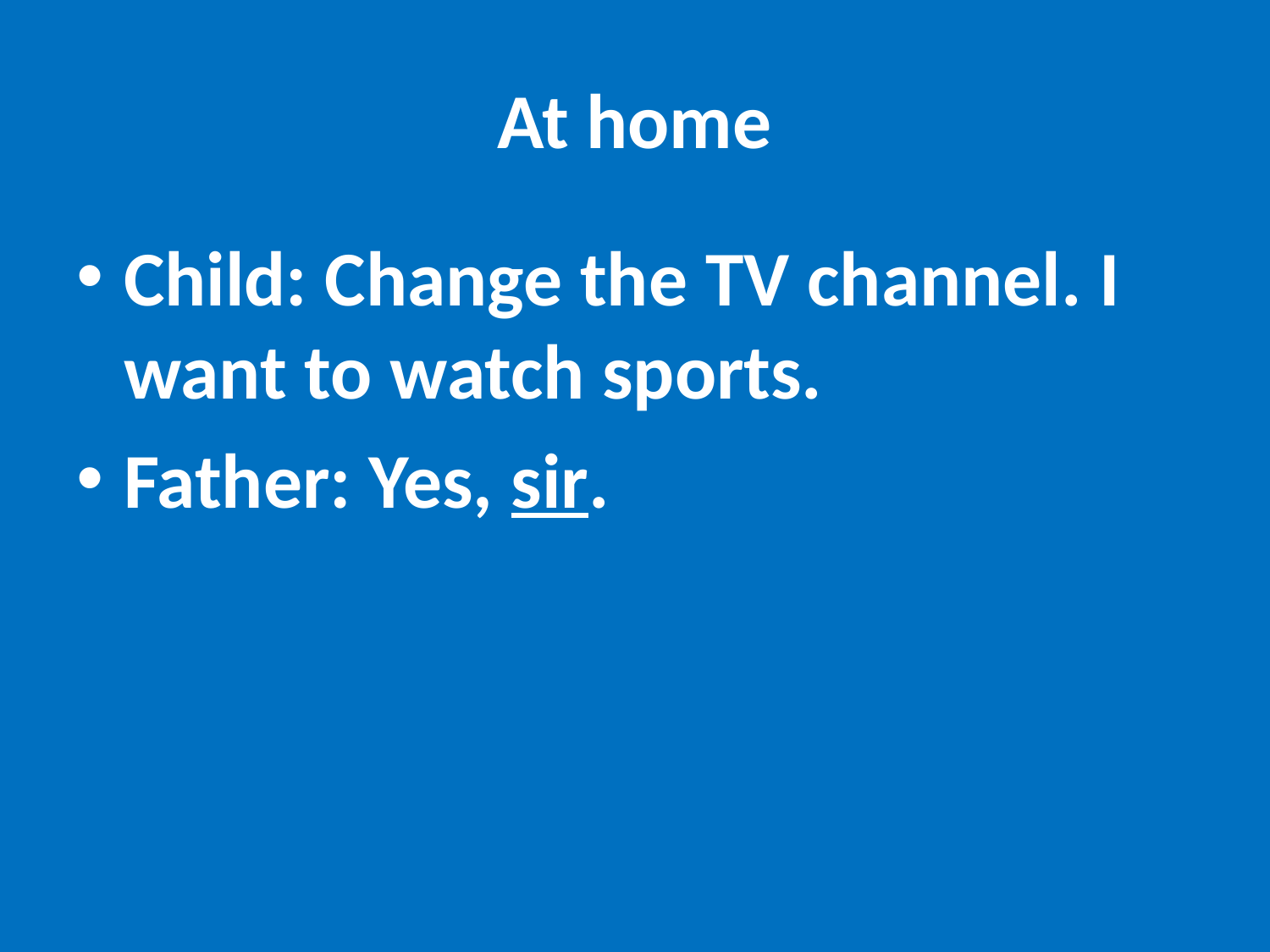

# At home
Child: Change the TV channel. I want to watch sports.
Father: Yes, sir.